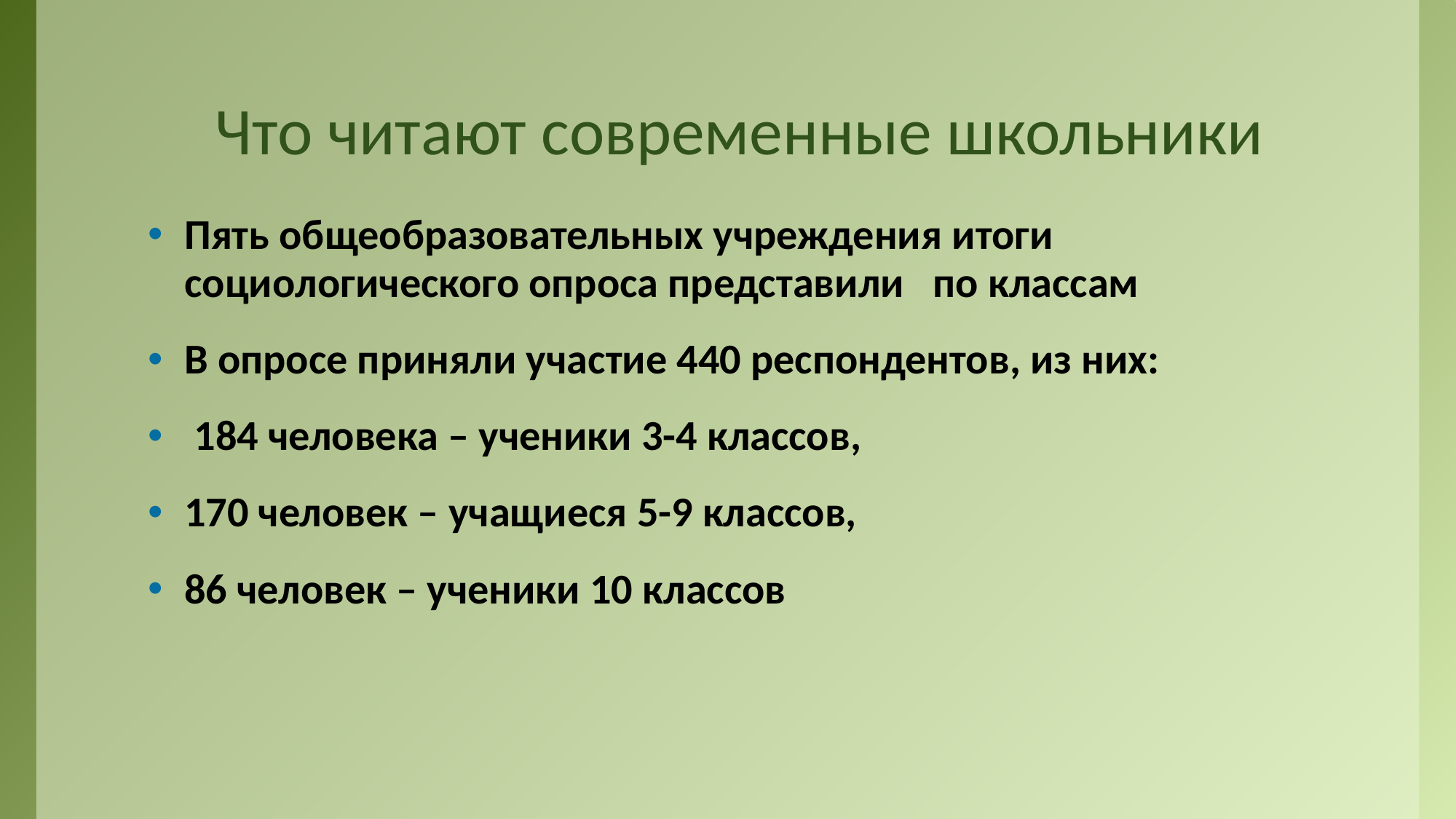

# Что читают современные школьники
Пять общеобразовательных учреждения итоги социологического опроса представили   по классам
В опросе приняли участие 440 респондентов, из них:
 184 человека – ученики 3-4 классов,
170 человек – учащиеся 5-9 классов,
86 человек – ученики 10 классов